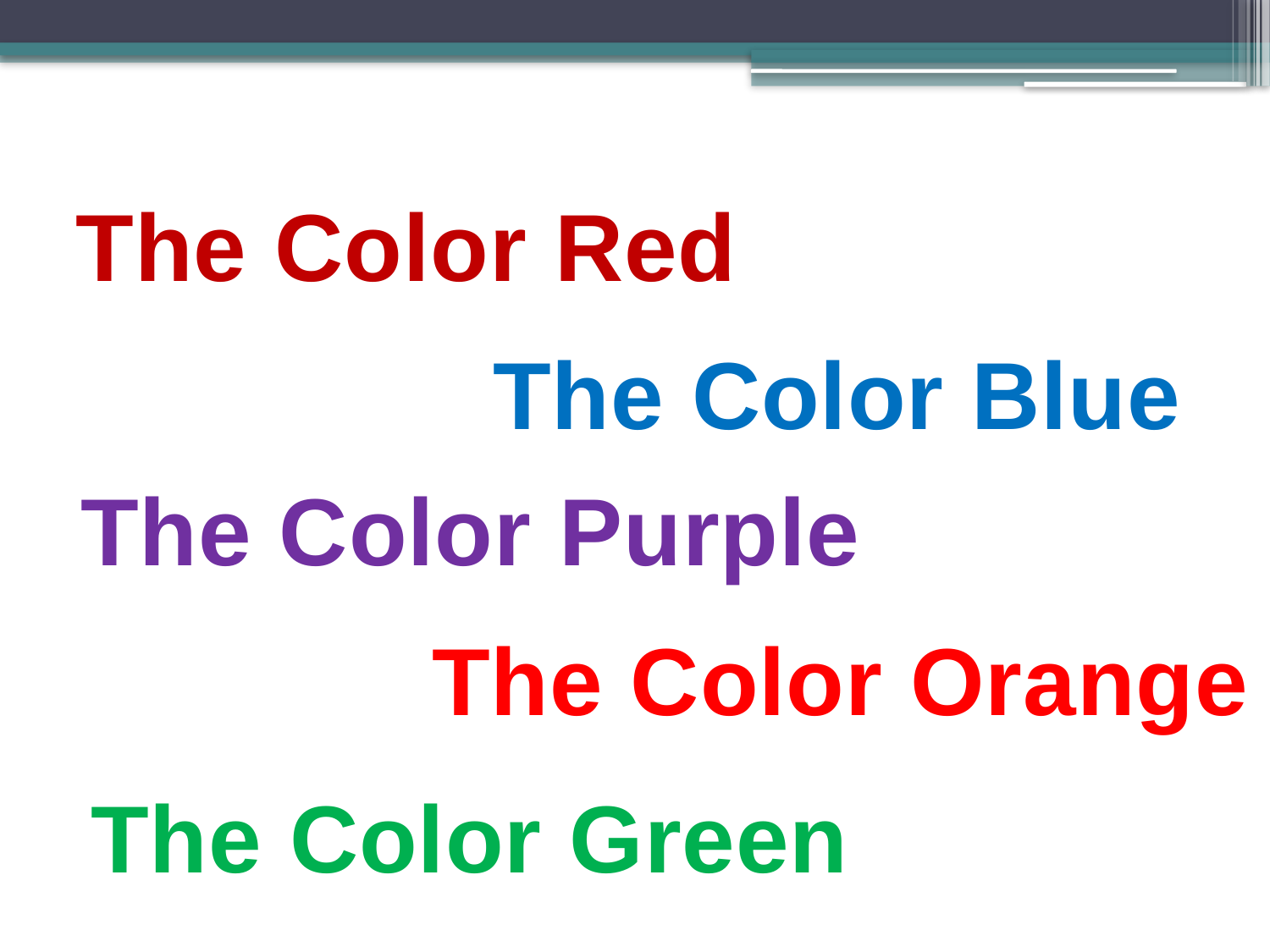

The Color Red
The Color Blue
The Color Purple
The Color Orange
The Color Green